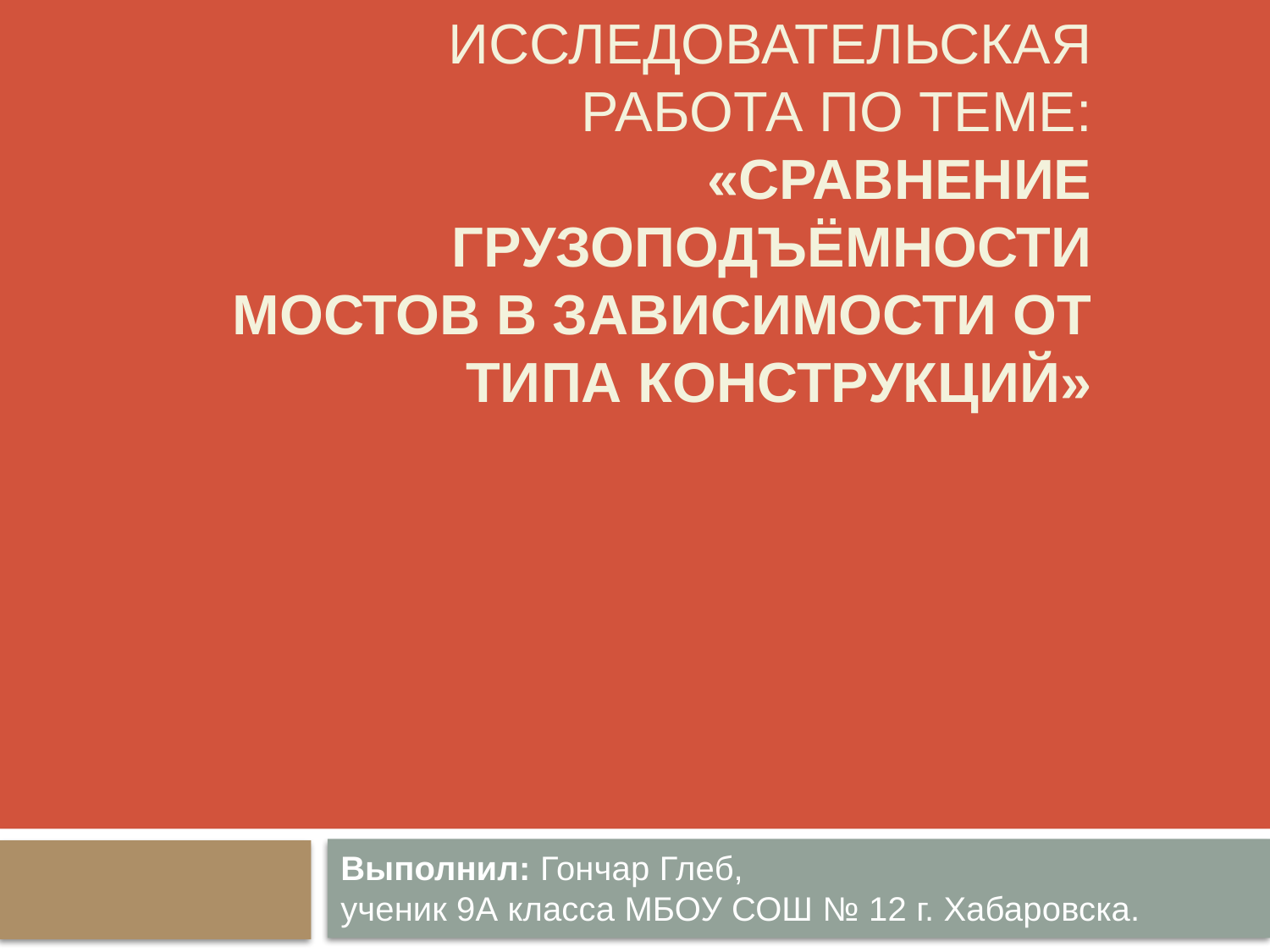

# Проектно-исследовательская работа по теме: «Сравнение грузоподъёмности мостов в зависимости от типа конструкций»
Выполнил: Гончар Глеб,
ученик 9А класса МБОУ СОШ № 12 г. Хабаровска.